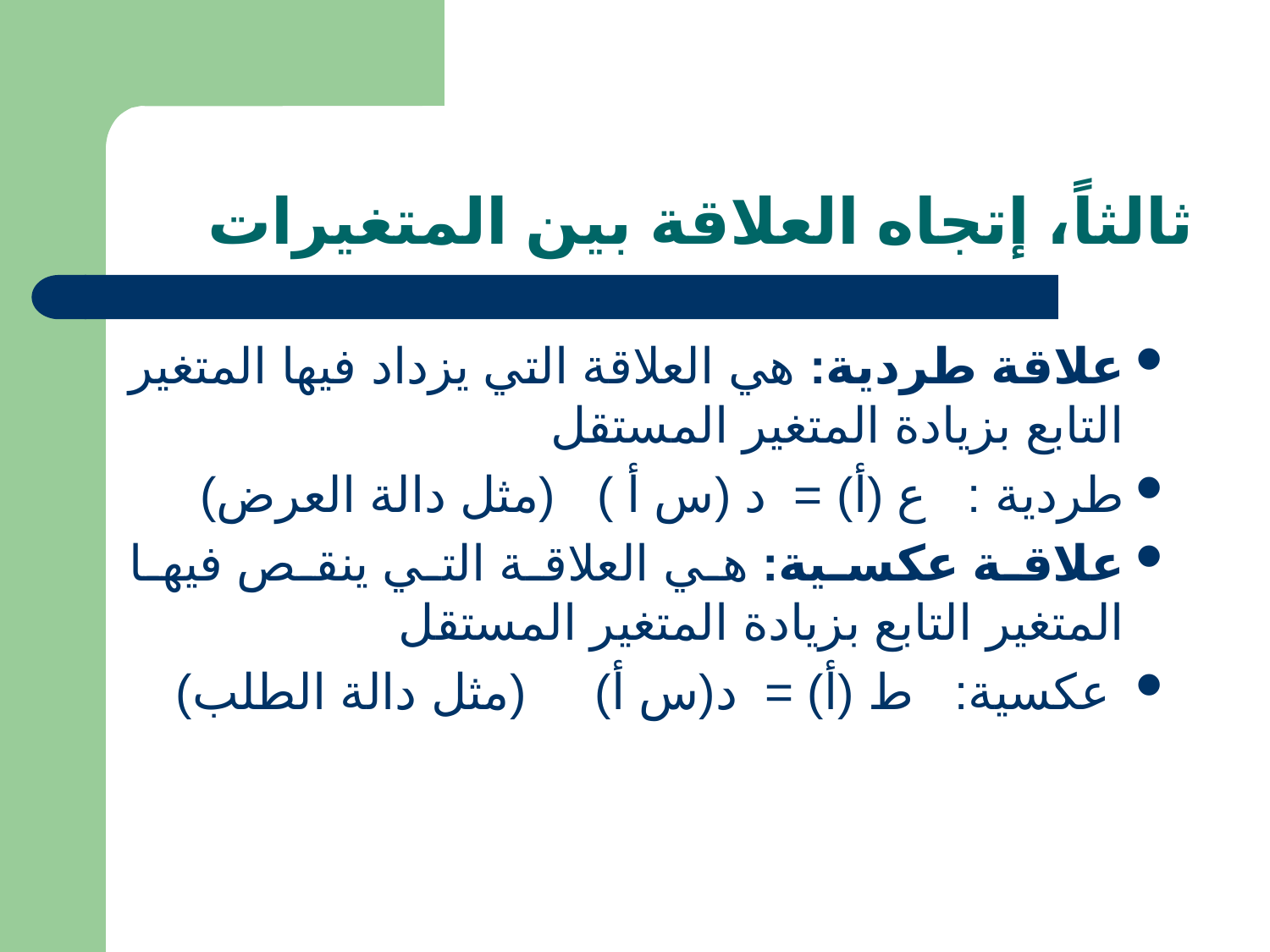

# ثالثاً، إتجاه العلاقة بين المتغيرات
علاقة طردية: هي العلاقة التي يزداد فيها المتغير التابع بزيادة المتغير المستقل
طردية :   ع (أ) =  د (س أ )   (مثل دالة العرض)
علاقة عكسية: هي العلاقة التي ينقص فيها المتغير التابع بزيادة المتغير المستقل
 عكسية:   ط (أ) =  د(س أ) 	    (مثل دالة الطلب)